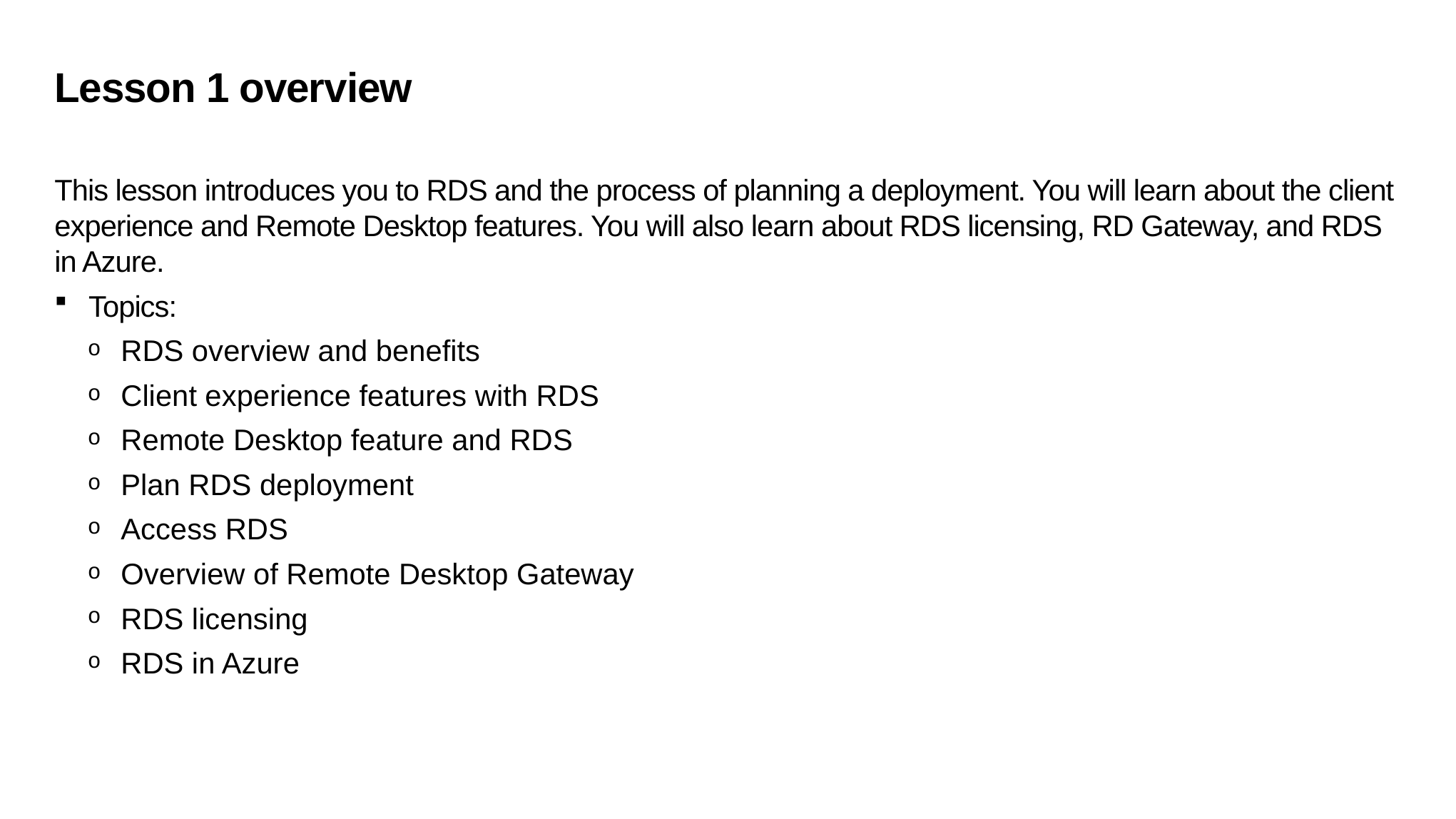

# Lesson 1 overview
This lesson introduces you to RDS and the process of planning a deployment. You will learn about the client experience and Remote Desktop features. You will also learn about RDS licensing, RD Gateway, and RDS in Azure.
Topics:
RDS overview and benefits
Client experience features with RDS
Remote Desktop feature and RDS
Plan RDS deployment
Access RDS
Overview of Remote Desktop Gateway
RDS licensing
RDS in Azure